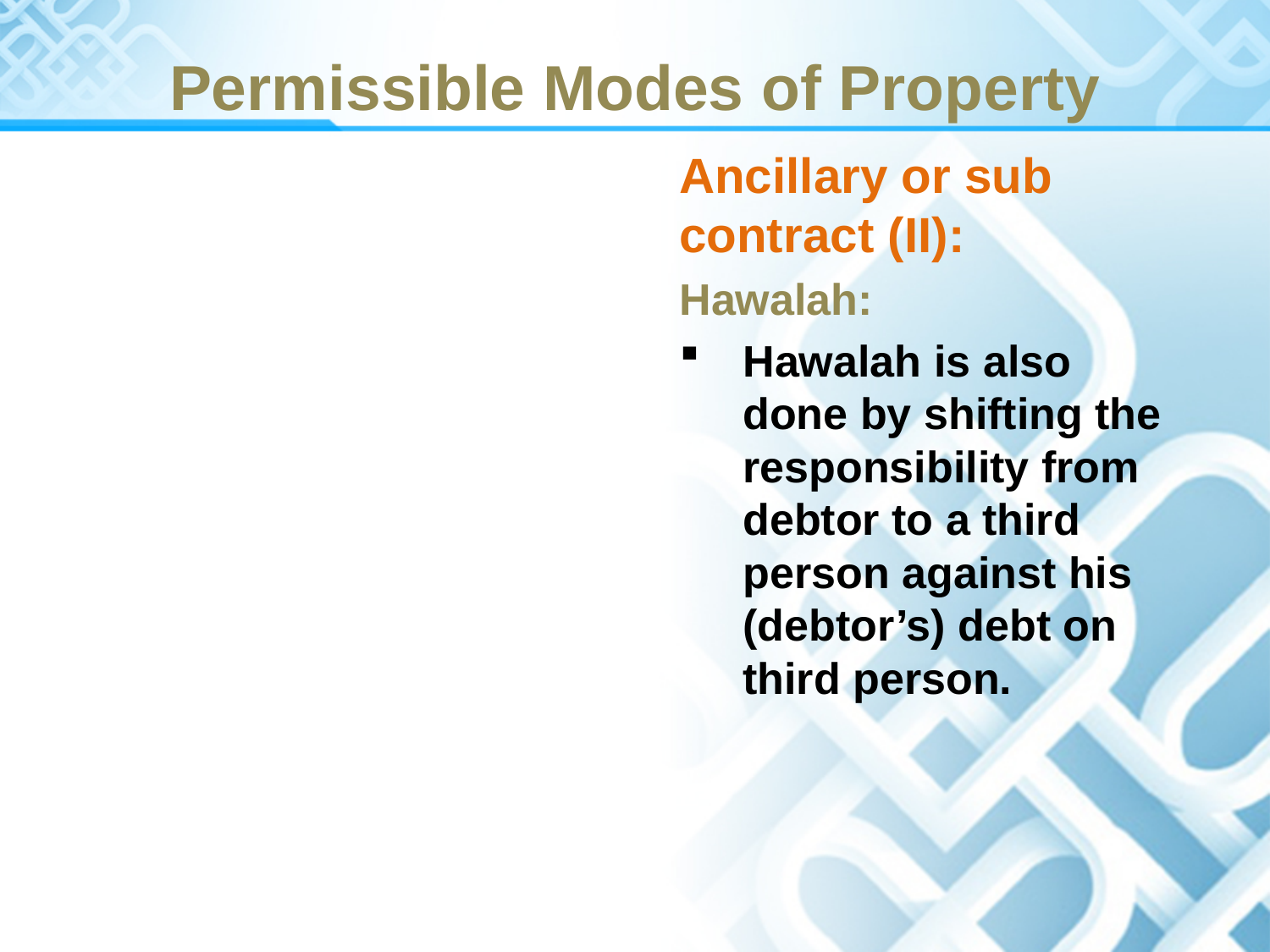

Permissible Modes of Property
Ancillary or sub contract (II):
Hawalah:
Hawalah is also done by shifting the responsibility from debtor to a third person against his (debtor’s) debt on third person.